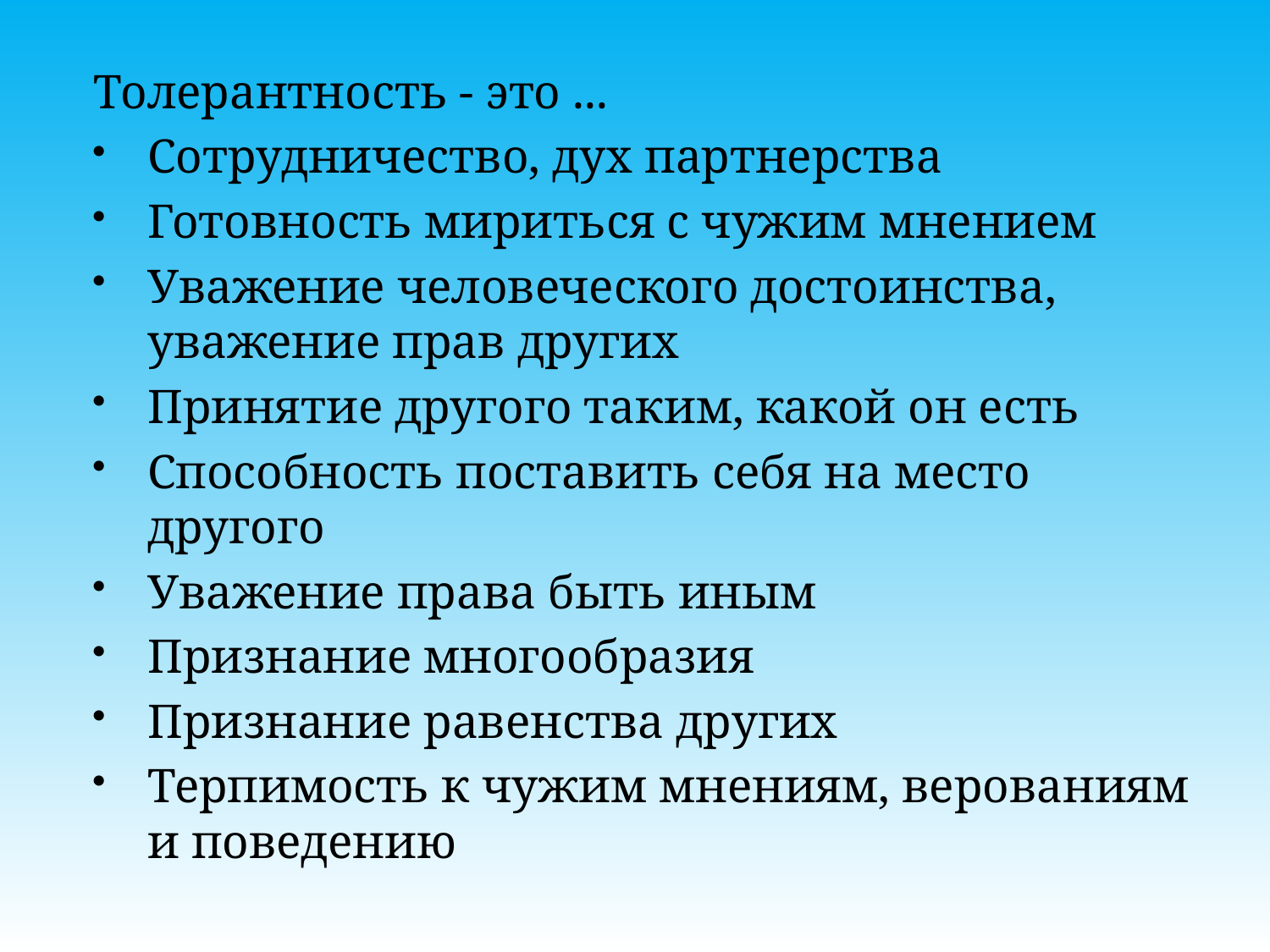

Толерантность - это ...
Сотрудничество, дух партнерства
Готовность мириться с чужим мнением
Уважение человеческого достоинства, уважение прав других
Принятие другого таким, какой он есть
Способность поставить себя на место другого
Уважение права быть иным
Признание многообразия
Признание равенства других
Терпимость к чужим мнениям, верованиям и поведению